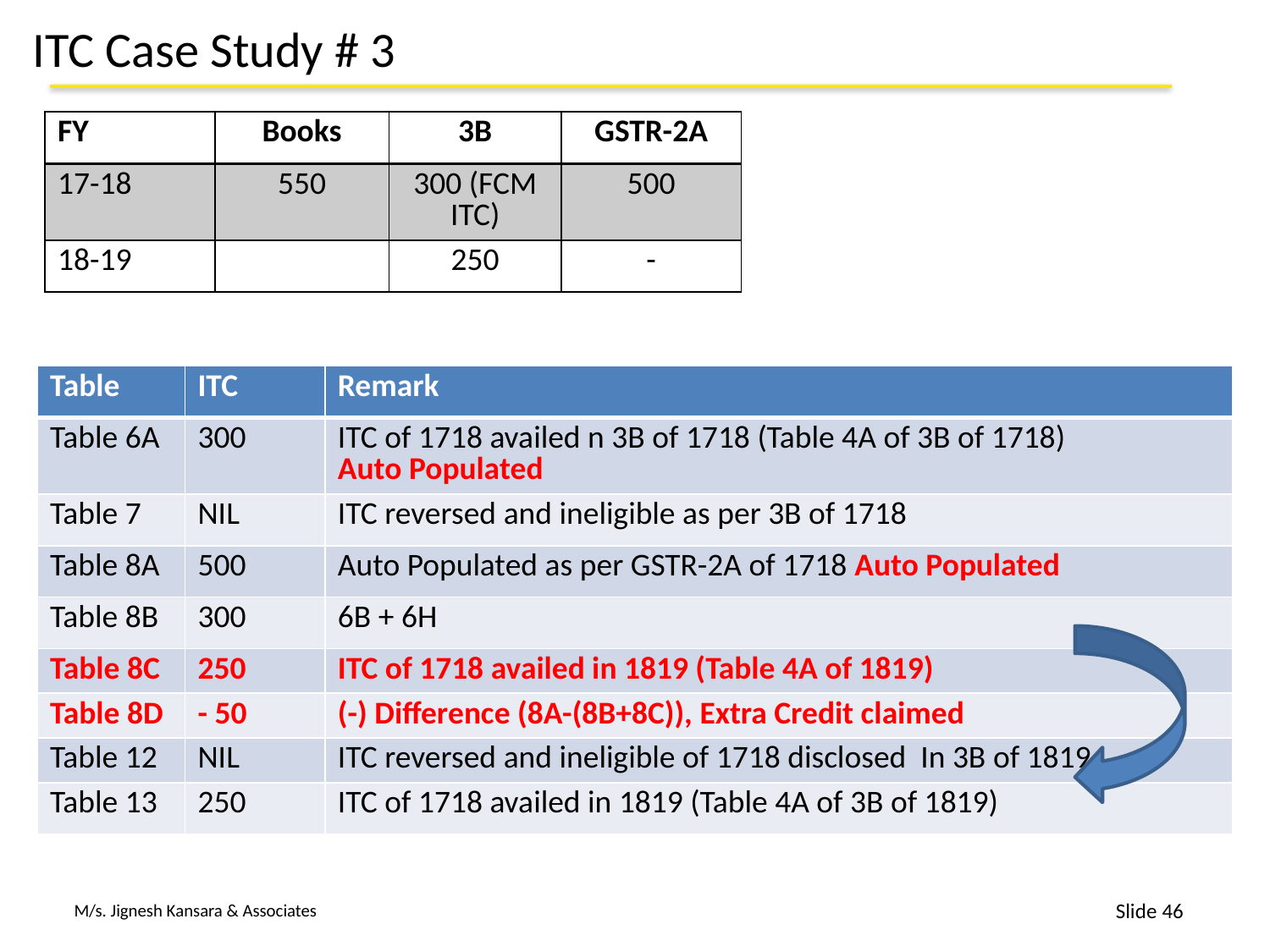

# ITC Case Study # 3
| FY | Books | 3B | GSTR-2A |
| --- | --- | --- | --- |
| 17-18 | 550 | 300 (FCM ITC) | 500 |
| 18-19 |  | 250 | - |
| Table | ITC | Remark |
| --- | --- | --- |
| Table 6A | 300 | ITC of 1718 availed n 3B of 1718 (Table 4A of 3B of 1718) Auto Populated |
| Table 7 | NIL | ITC reversed and ineligible as per 3B of 1718 |
| Table 8A | 500 | Auto Populated as per GSTR-2A of 1718 Auto Populated |
| Table 8B | 300 | 6B + 6H |
| Table 8C | 250 | ITC of 1718 availed in 1819 (Table 4A of 1819) |
| Table 8D | - 50 | (-) Difference (8A-(8B+8C)), Extra Credit claimed |
| Table 12 | NIL | ITC reversed and ineligible of 1718 disclosed In 3B of 1819 |
| Table 13 | 250 | ITC of 1718 availed in 1819 (Table 4A of 3B of 1819) |

46